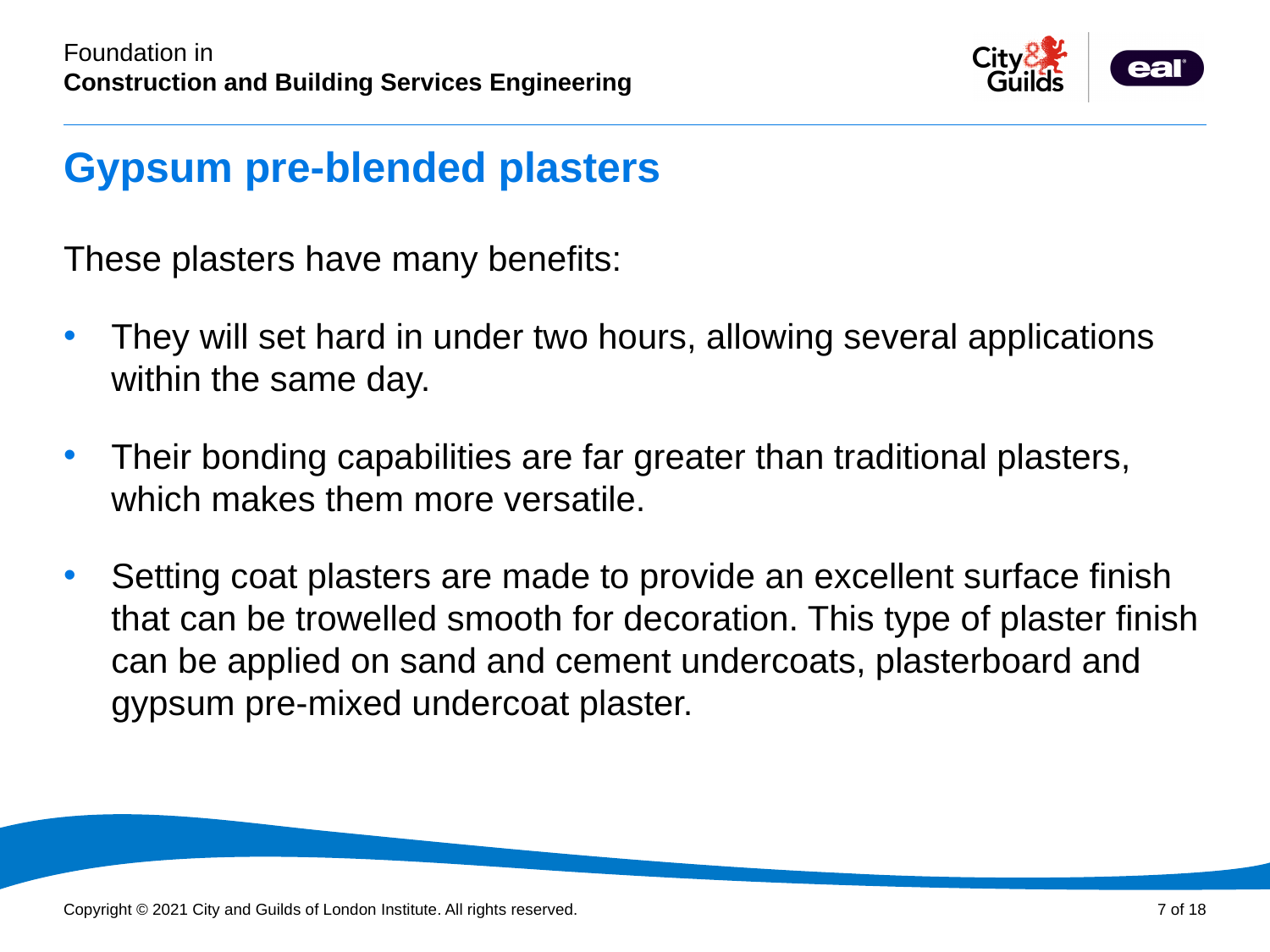

# Gypsum pre-blended plasters
These plasters have many benefits:
They will set hard in under two hours, allowing several applications within the same day.
Their bonding capabilities are far greater than traditional plasters, which makes them more versatile.
Setting coat plasters are made to provide an excellent surface finish that can be trowelled smooth for decoration. This type of plaster finish can be applied on sand and cement undercoats, plasterboard and gypsum pre-mixed undercoat plaster.